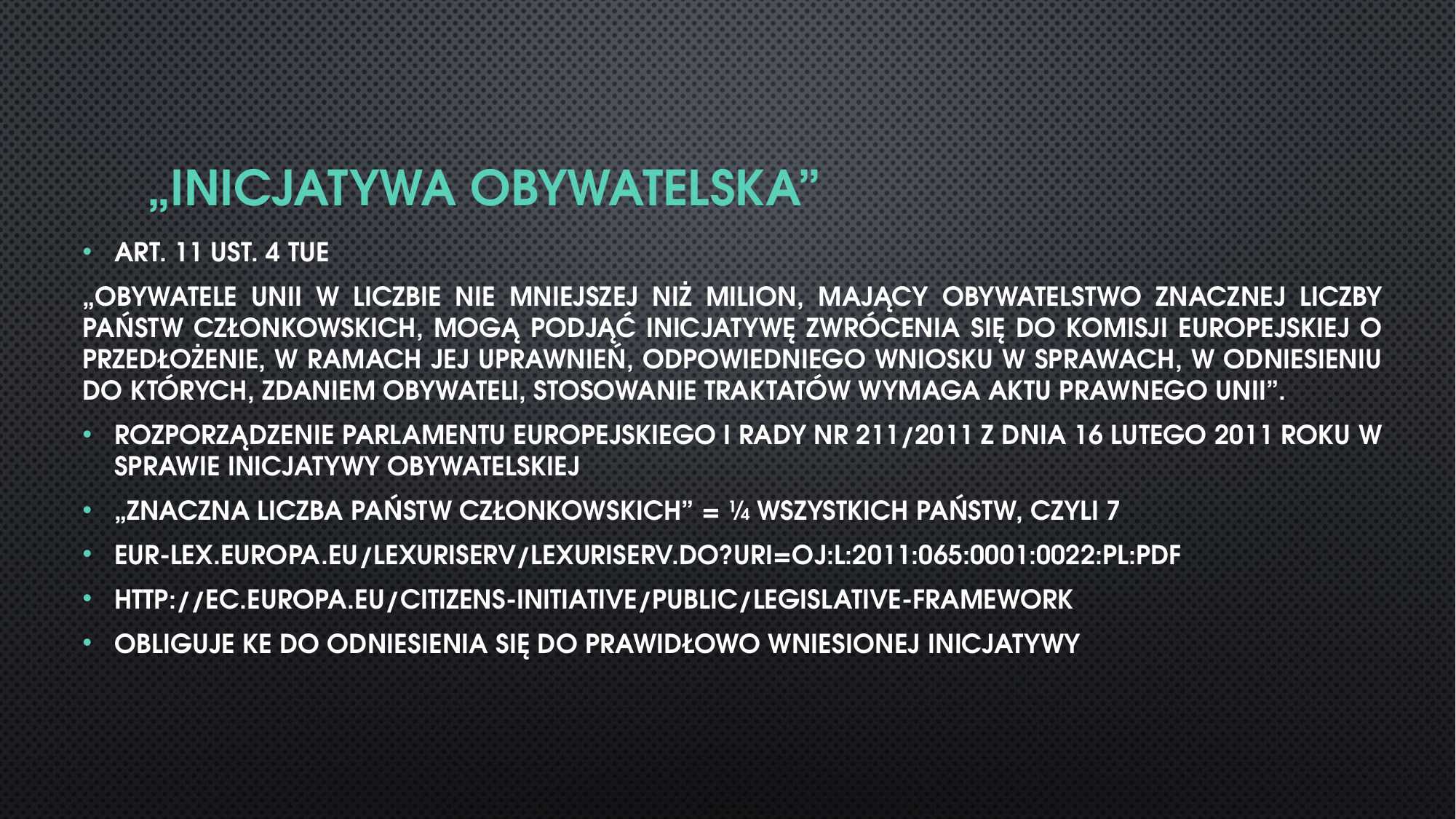

# „INICJATYWA OBYWATELSKA”
Art. 11 ust. 4 TUE
„Obywatele Unii w liczbie nie mniejszej niż milion, mający obywatelstwo znacznej liczby Państw Członkowskich, mogą podjąć inicjatywę zwrócenia się do Komisji Europejskiej o przedłożenie, w ramach jej uprawnień, odpowiedniego wniosku w sprawach, w odniesieniu do których, zdaniem obywateli, stosowanie Traktatów wymaga aktu prawnego Unii”.
Rozporządzenie parlamentu Europejskiego i Rady NR 211/2011 z dnia 16 lutego 2011 roku w sprawie inicjatywy obywatelskiej
„Znaczna Liczba Państw Członkowskich” = ¼ Wszystkich Państw, czyli 7
eur-lex.europa.eu/LexUriServ/LexUriServ.do?uri=OJ:L:2011:065:0001:0022:PL:PDF
http://ec.europa.eu/citizens-initiative/public/legislative-framework
Obliguje KE do odniesienia się do prawidłowo wniesionej inicjatywy